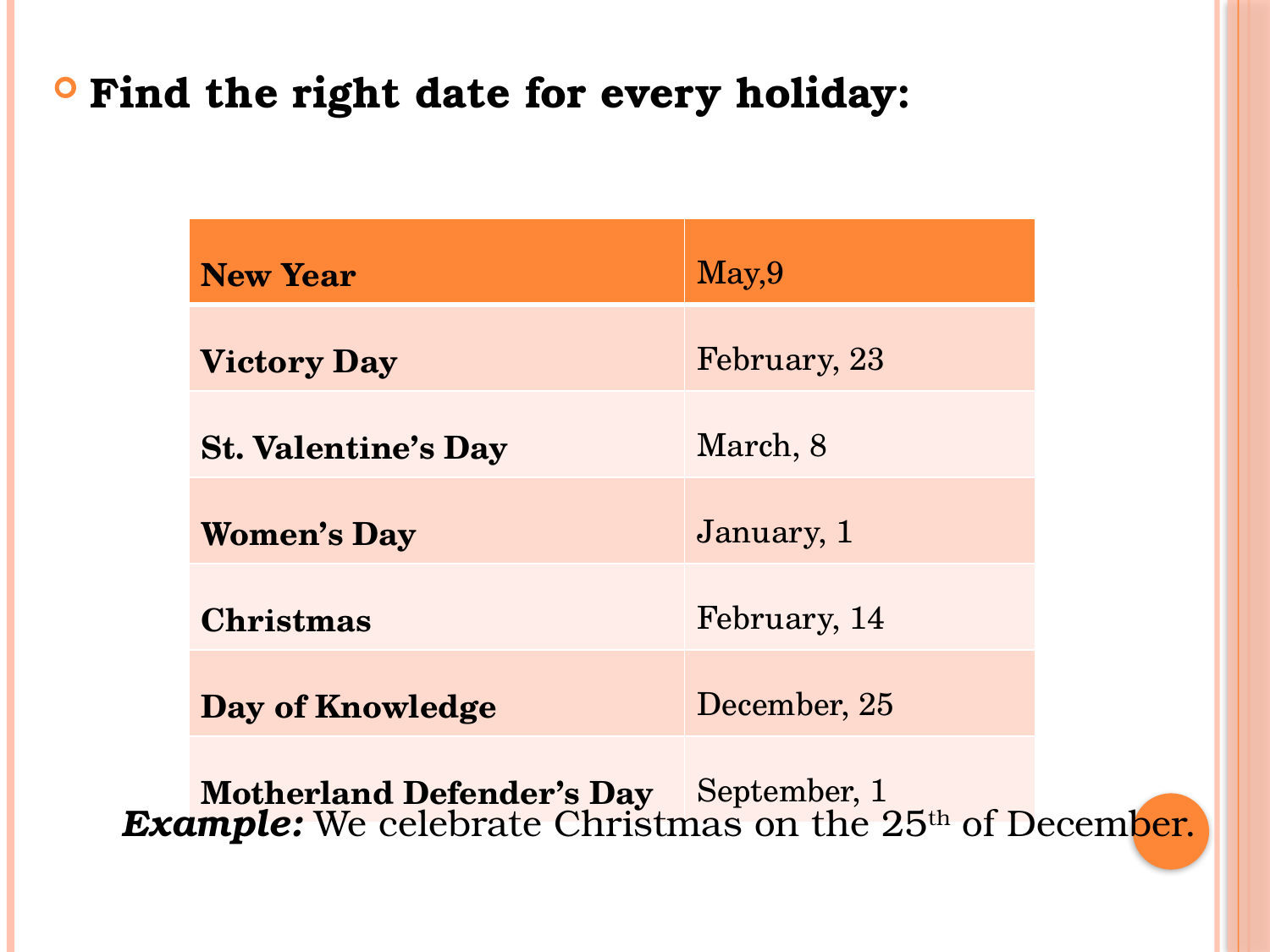

Find the right date for every holiday:
| New Year | May,9 |
| --- | --- |
| Victory Day | February, 23 |
| St. Valentine’s Day | March, 8 |
| Women’s Day | January, 1 |
| Christmas | February, 14 |
| Day of Knowledge | December, 25 |
| Motherland Defender’s Day | September, 1 |
Example: We celebrate Christmas on the 25th of December.